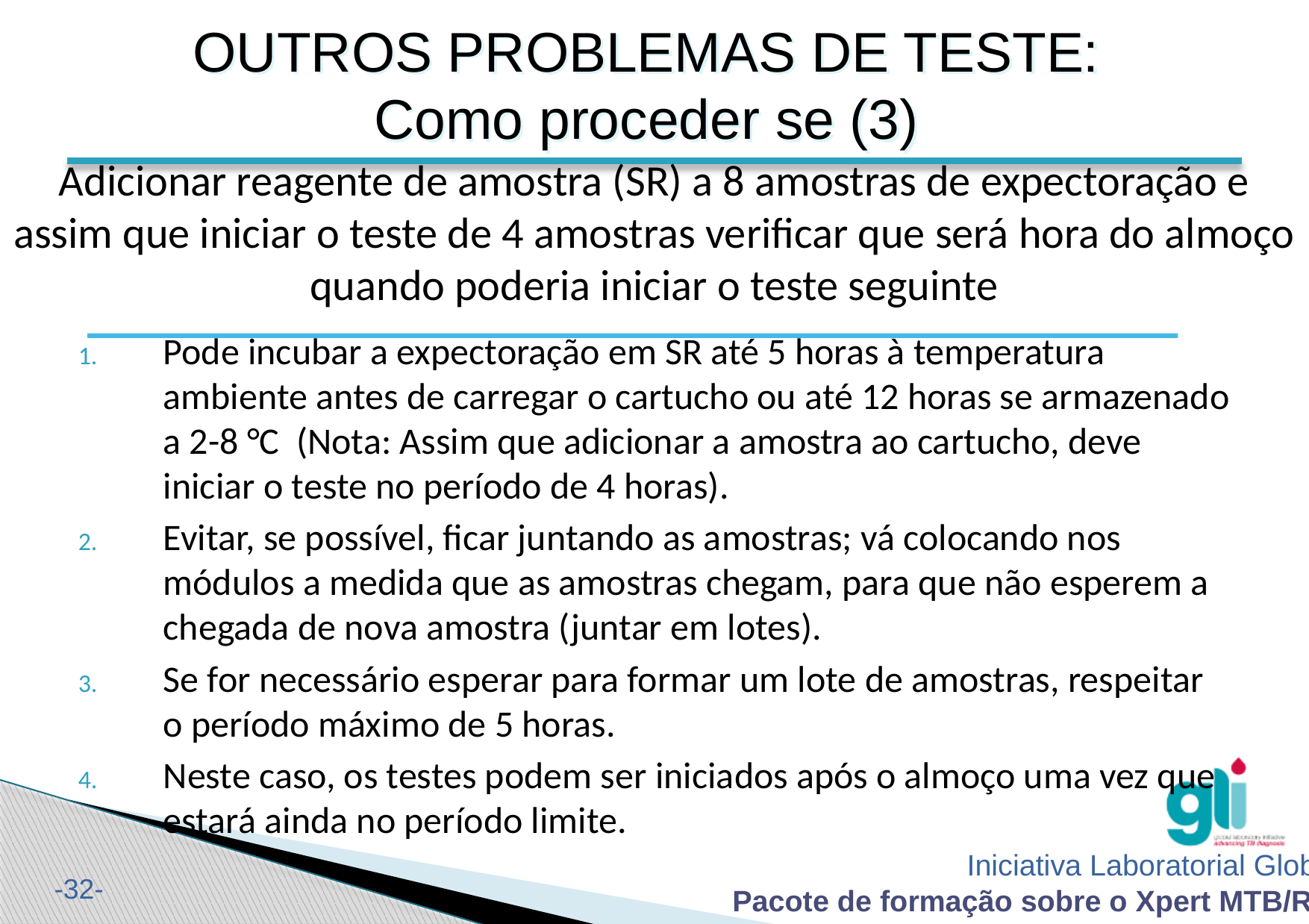

OUTROS PROBLEMAS DE TESTE:
Como proceder se (3)
Adicionar reagente de amostra (SR) a 8 amostras de expectoração e assim que iniciar o teste de 4 amostras verificar que será hora do almoço quando poderia iniciar o teste seguinte
Pode incubar a expectoração em SR até 5 horas à temperatura ambiente antes de carregar o cartucho ou até 12 horas se armazenado a 2-8 °C  (Nota: Assim que adicionar a amostra ao cartucho, deve iniciar o teste no período de 4 horas).
Evitar, se possível, ficar juntando as amostras; vá colocando nos módulos a medida que as amostras chegam, para que não esperem a chegada de nova amostra (juntar em lotes).
Se for necessário esperar para formar um lote de amostras, respeitar o período máximo de 5 horas.
Neste caso, os testes podem ser iniciados após o almoço uma vez que estará ainda no período limite.